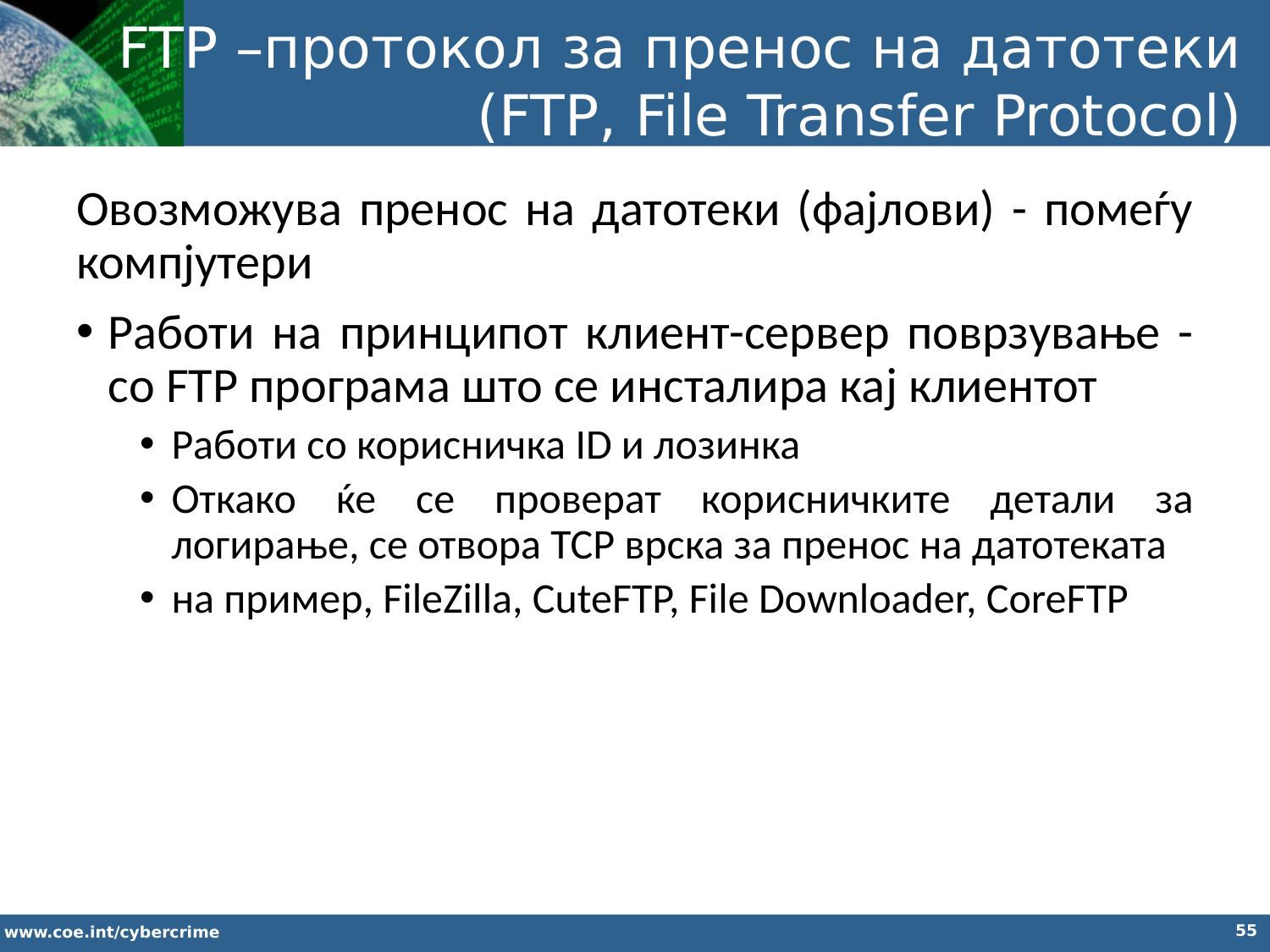

FTP –протокол за пренос на датотеки (FTP, File Transfer Protocol)
Овозможува пренос на датотеки (фајлови) - помеѓу компјутери
Работи на принципот клиент-сервер поврзување - со FTP програма што се инсталира кај клиентот
Работи со корисничка ID и лозинка
Откако ќе се проверат корисничките детали за логирање, се отвора TCP врска за пренос на датотеката
на пример, FileZilla, CuteFTP, File Downloader, CoreFTP